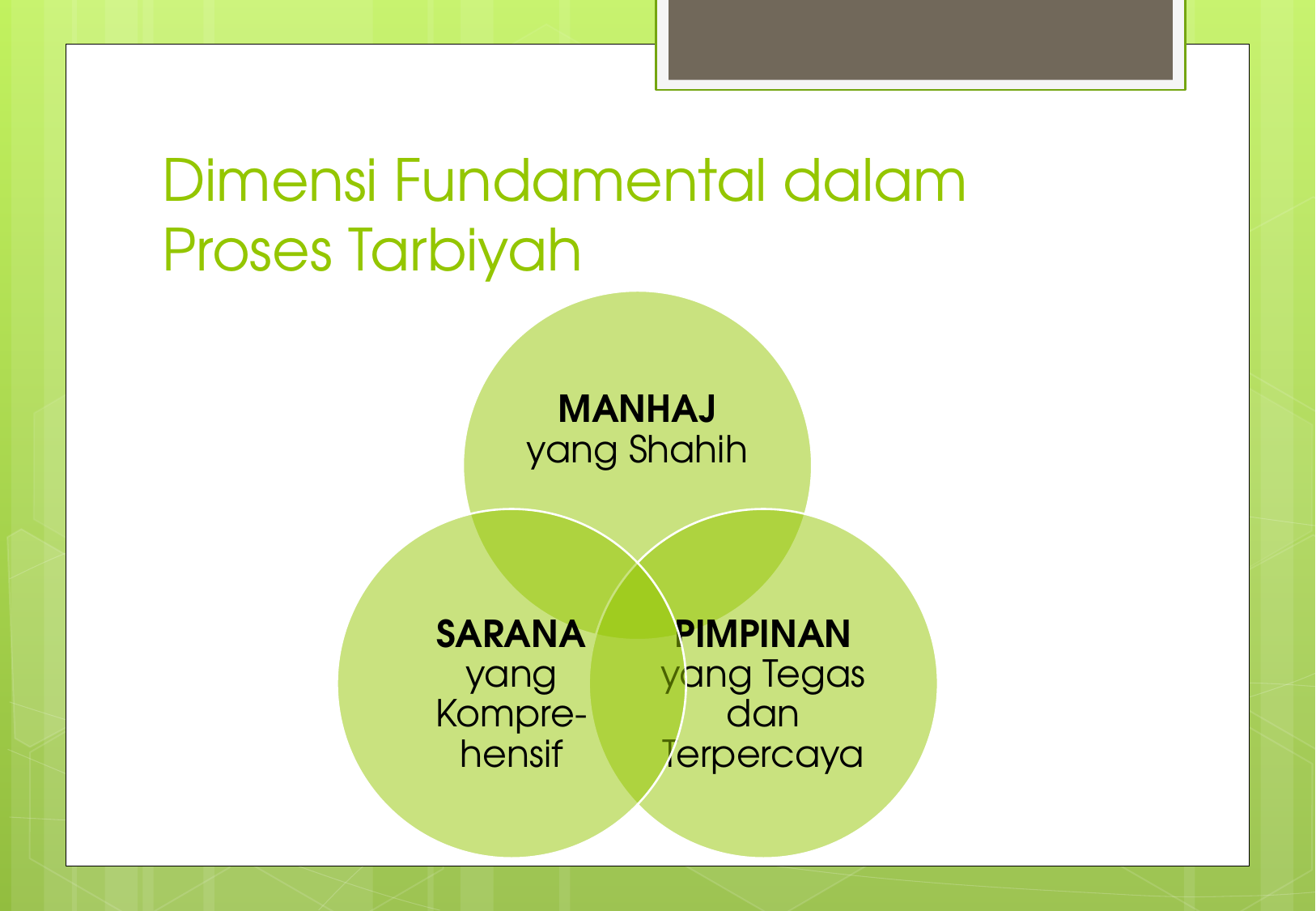

# Dimensi Fundamental dalam Proses Tarbiyah
MANHAJ yang Shahih
PIMPINAN yang Tegas dan Terpercaya
SARANA yang Kompre-hensif